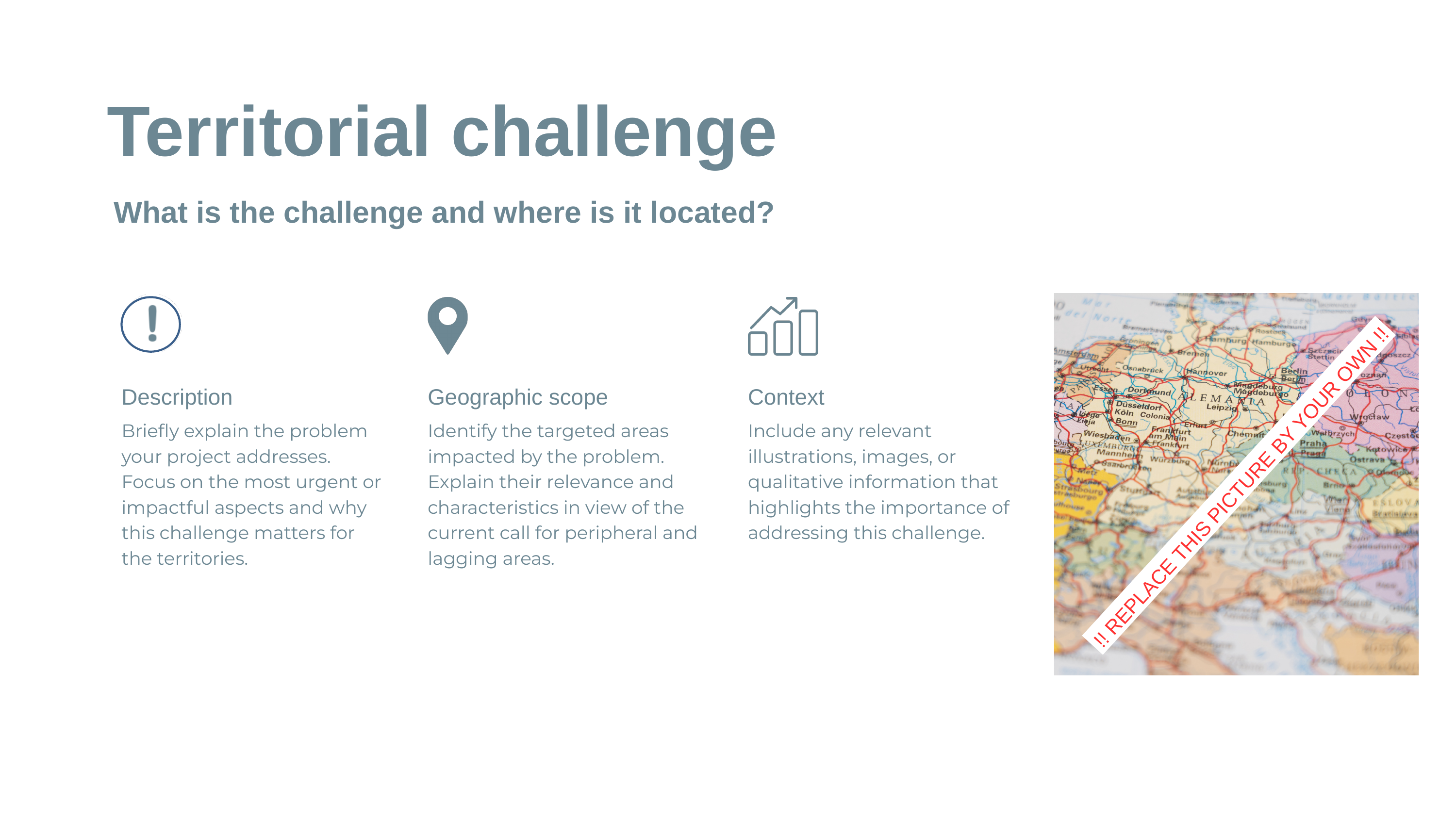

Territorial challenge

What is the challenge and where is it located?

Description
Geographic scope
Context
Briefly explain the problem your project addresses. Focus on the most urgent or impactful aspects and why this challenge matters for the territories.
Identify the targeted areas impacted by the problem. Explain their relevance and characteristics in view of the current call for peripheral and lagging areas.
Include any relevant illustrations, images, or qualitative information that highlights the importance of addressing this challenge.

!! REPLACE THIS PICTURE BY YOUR OWN !!